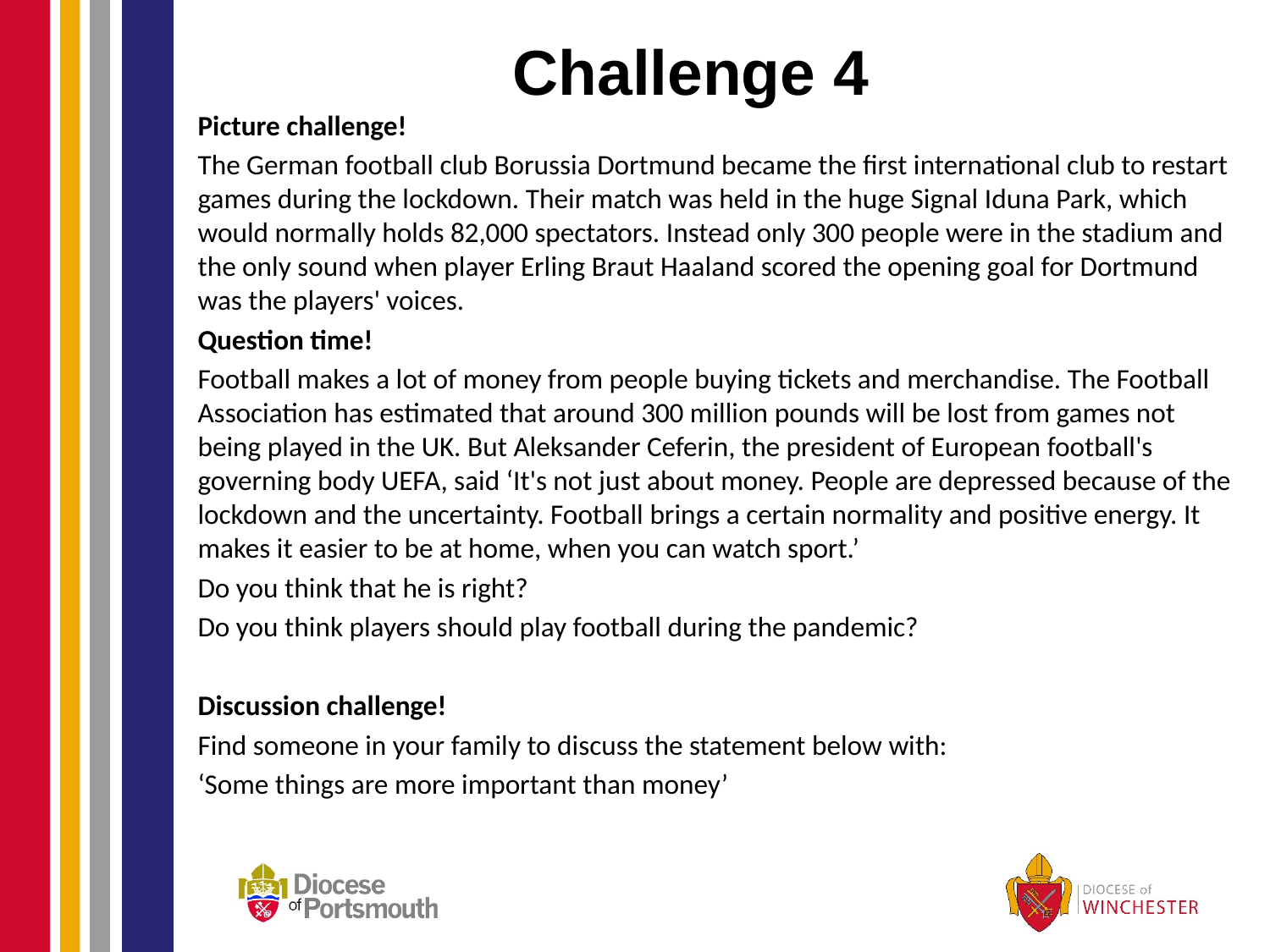

# Challenge 4
Picture challenge!
The German football club Borussia Dortmund became the first international club to restart games during the lockdown. Their match was held in the huge Signal Iduna Park, which would normally holds 82,000 spectators. Instead only 300 people were in the stadium and the only sound when player Erling Braut Haaland scored the opening goal for Dortmund was the players' voices.
Question time!
Football makes a lot of money from people buying tickets and merchandise. The Football Association has estimated that around 300 million pounds will be lost from games not being played in the UK. But Aleksander Ceferin, the president of European football's governing body UEFA, said ‘It's not just about money. People are depressed because of the lockdown and the uncertainty. Football brings a certain normality and positive energy. It makes it easier to be at home, when you can watch sport.’
Do you think that he is right?
Do you think players should play football during the pandemic?

Discussion challenge!
Find someone in your family to discuss the statement below with:
‘Some things are more important than money’